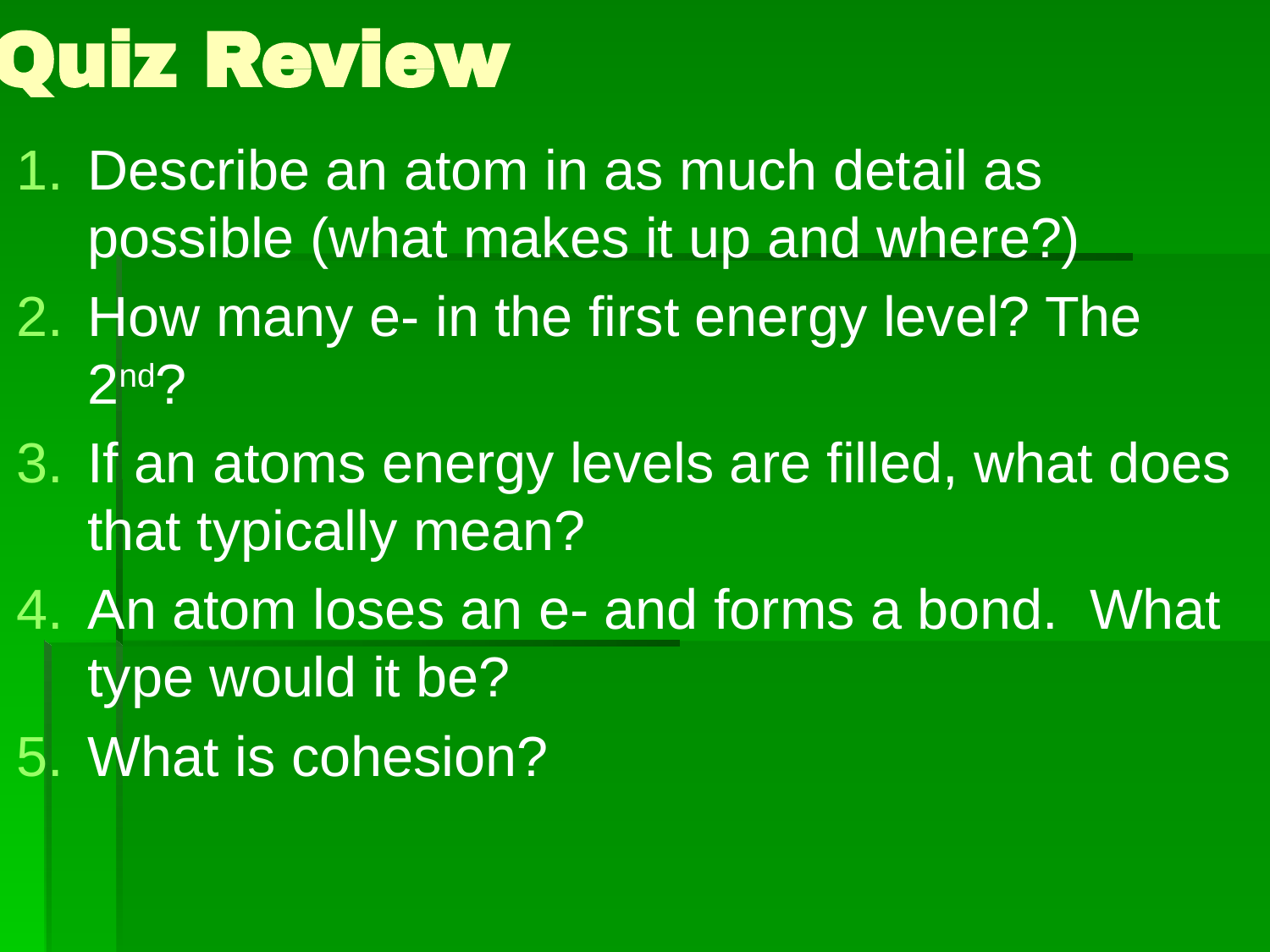

# Quiz Review
Describe an atom in as much detail as possible (what makes it up and where?)
How many e- in the first energy level? The 2nd?
If an atoms energy levels are filled, what does that typically mean?
An atom loses an e- and forms a bond.  What type would it be?
What is cohesion?